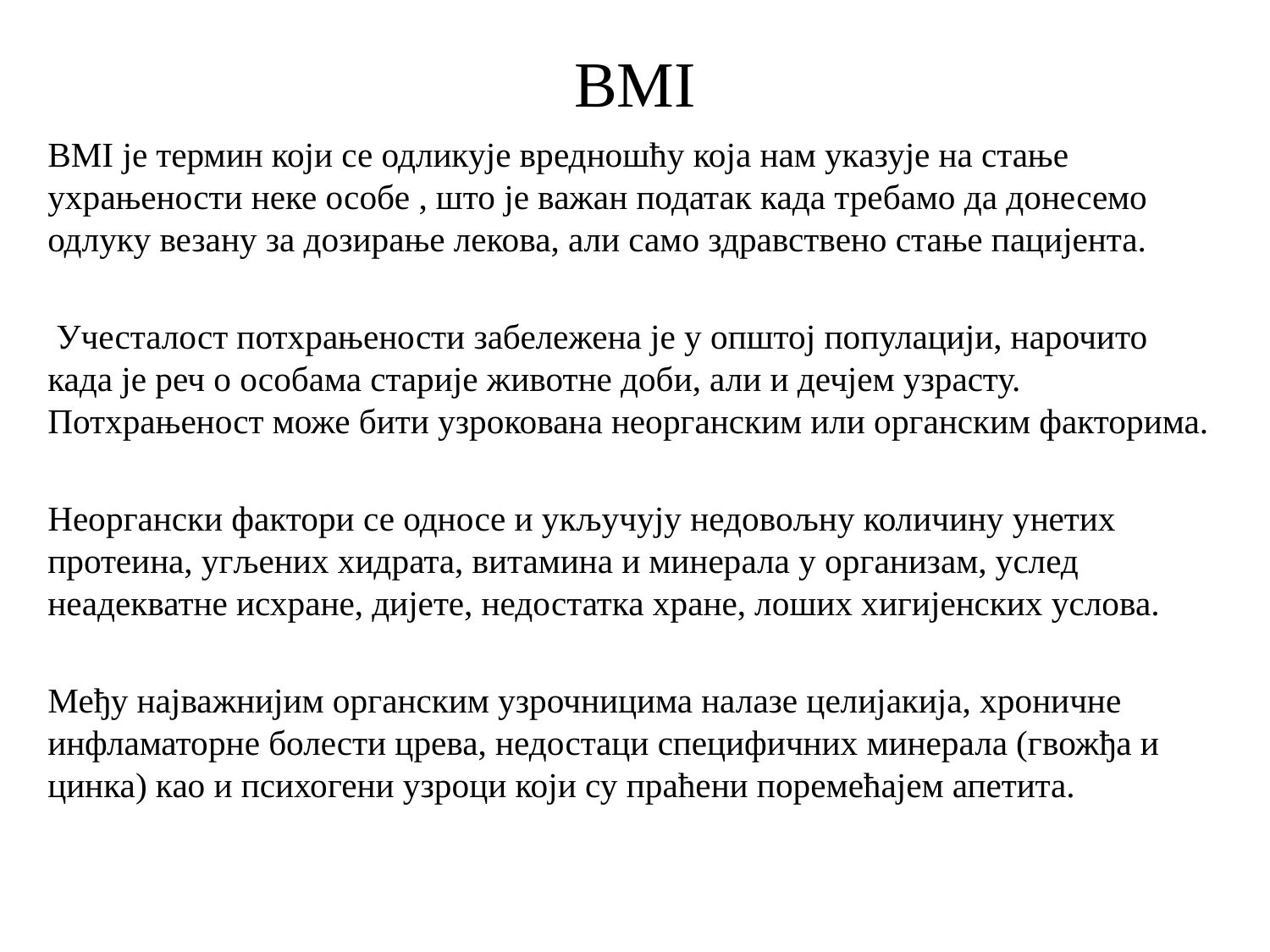

# BMI
BMI је термин који се одликује вредношћу која нам указује на стање ухрањености неке особе , што је важан податак када требамо да донесемо одлуку везану за дозирање лекова, али само здравствено стање пацијента.

 Учесталост потхрањености забележена је у општој популацији, нарочито када је реч о особама старије животне доби, али и дечјем узрасту. Потхрањеност може бити узрокована неорганским или органским факторима.

Неоргански фактори се односе и укључују недовољну количину унетих протеина, угљених хидрата, витамина и минерала у организам, услед неадекватне исхране, дијете, недостатка хране, лоших хигијенских услова.

Међу најважнијим органским узрочницима налазе целијакија, хроничне инфламаторне болести црева, недостаци специфичних минерала (гвожђа и цинка) као и психогени узроци који су праћени поремећајем апетита.